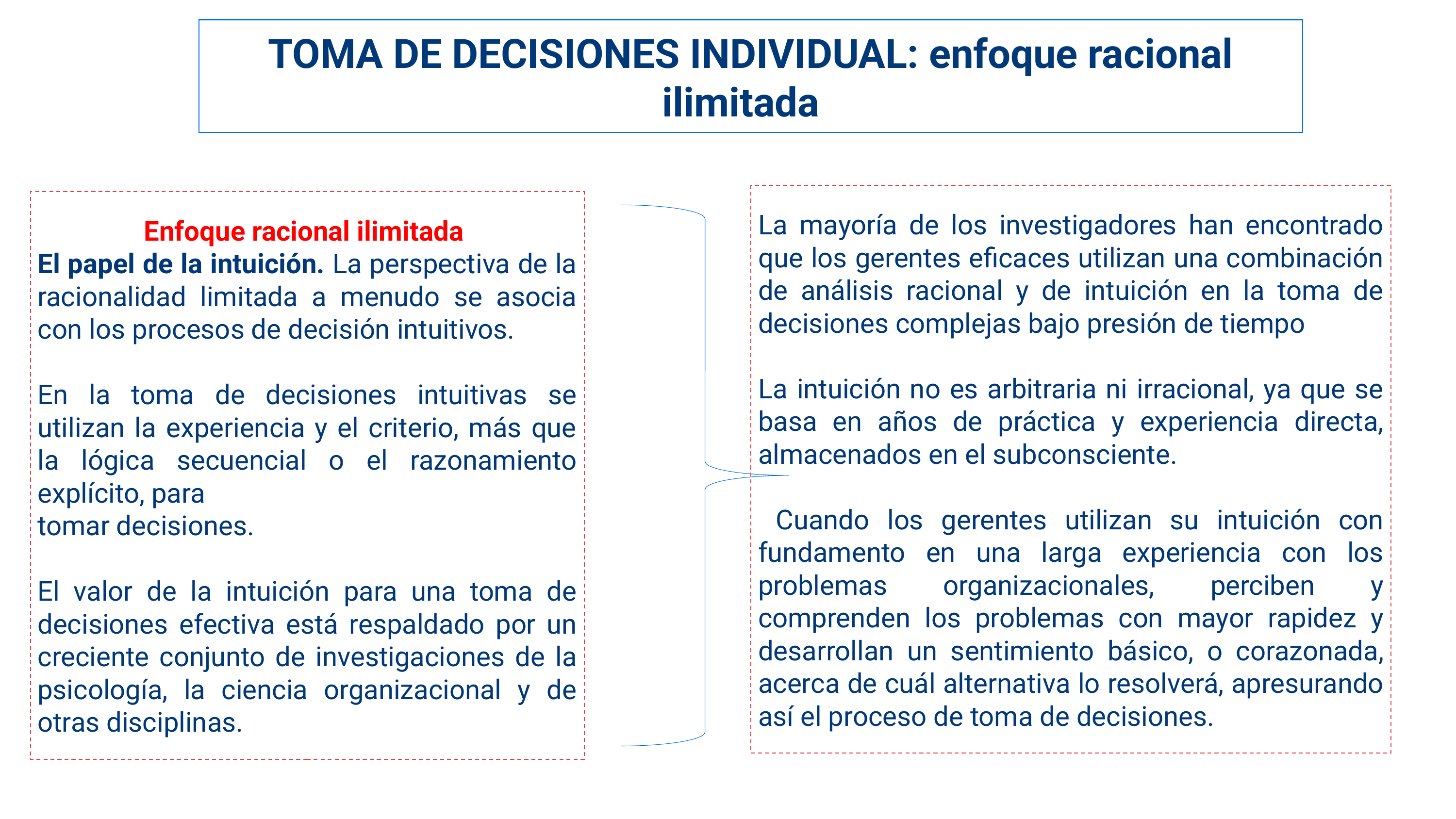

TOMA DE DECISIONES INDIVIDUAL: enfoque racional ilimitada
La mayoría de los investigadores han encontrado que los gerentes eficaces utilizan una combinación de análisis racional y de intuición en la toma de decisiones complejas bajo presión de tiempo

La intuición no es arbitraria ni irracional, ya que se basa en años de práctica y experiencia directa, almacenados en el subconsciente.

 Cuando los gerentes utilizan su intuición con fundamento en una larga experiencia con los problemas organizacionales, perciben y comprenden los problemas con mayor rapidez y desarrollan un sentimiento básico, o corazonada, acerca de cuál alternativa lo resolverá, apresurando así el proceso de toma de decisiones.
Enfoque racional ilimitada
El papel de la intuición. La perspectiva de la racionalidad limitada a menudo se asocia con los procesos de decisión intuitivos.

En la toma de decisiones intuitivas se utilizan la experiencia y el criterio, más que la lógica secuencial o el razonamiento explícito, para
tomar decisiones.

El valor de la intuición para una toma de decisiones efectiva está respaldado por un creciente conjunto de investigaciones de la psicología, la ciencia organizacional y de otras disciplinas.